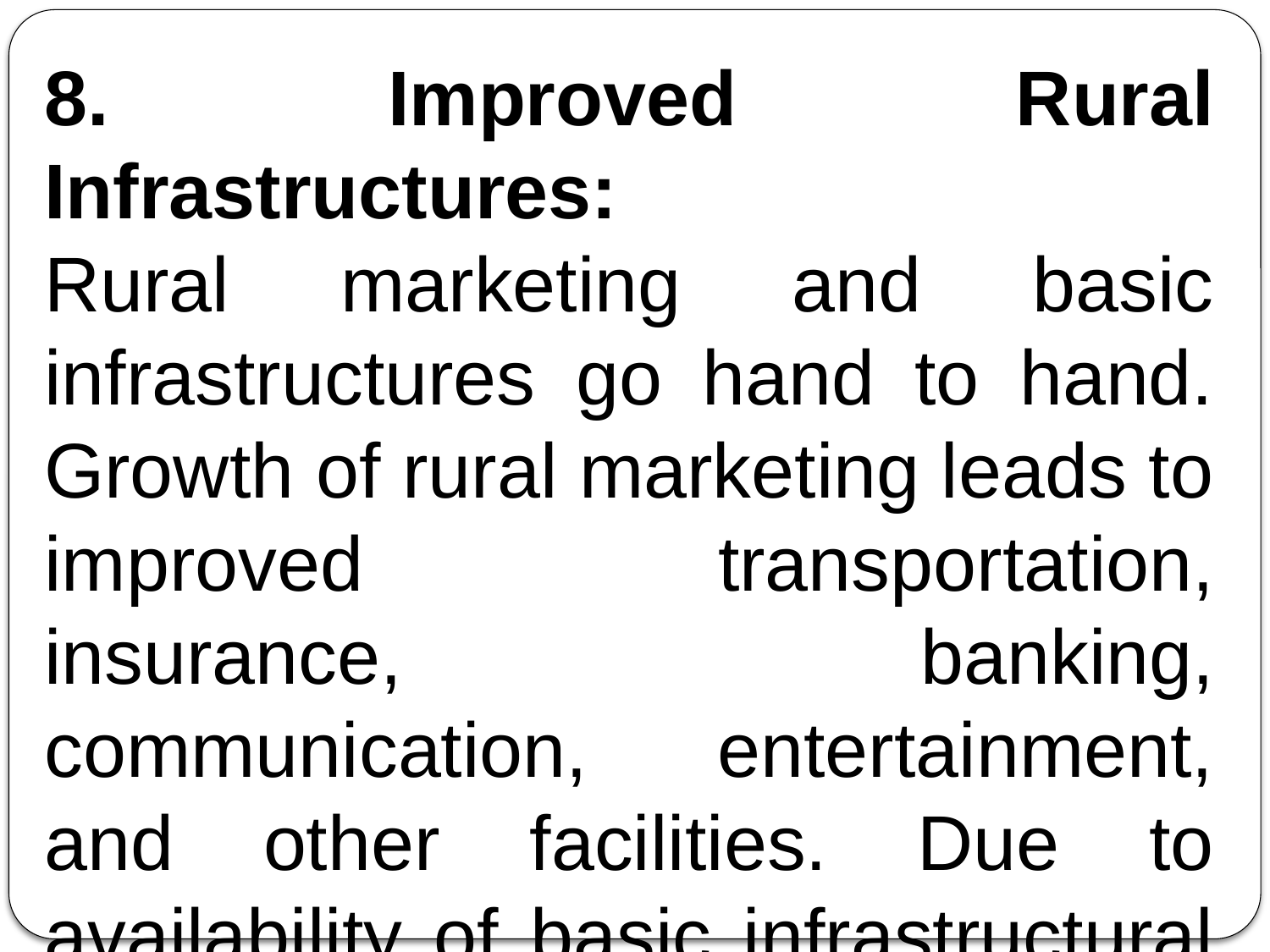

8. Improved Rural Infrastructures:
Rural marketing and basic infrastructures go hand to hand. Growth of rural marketing leads to improved transportation, insurance, banking, communication, entertainment, and other facilities. Due to availability of basic infrastructural facilities, business units can easily reach the target rural buyers.